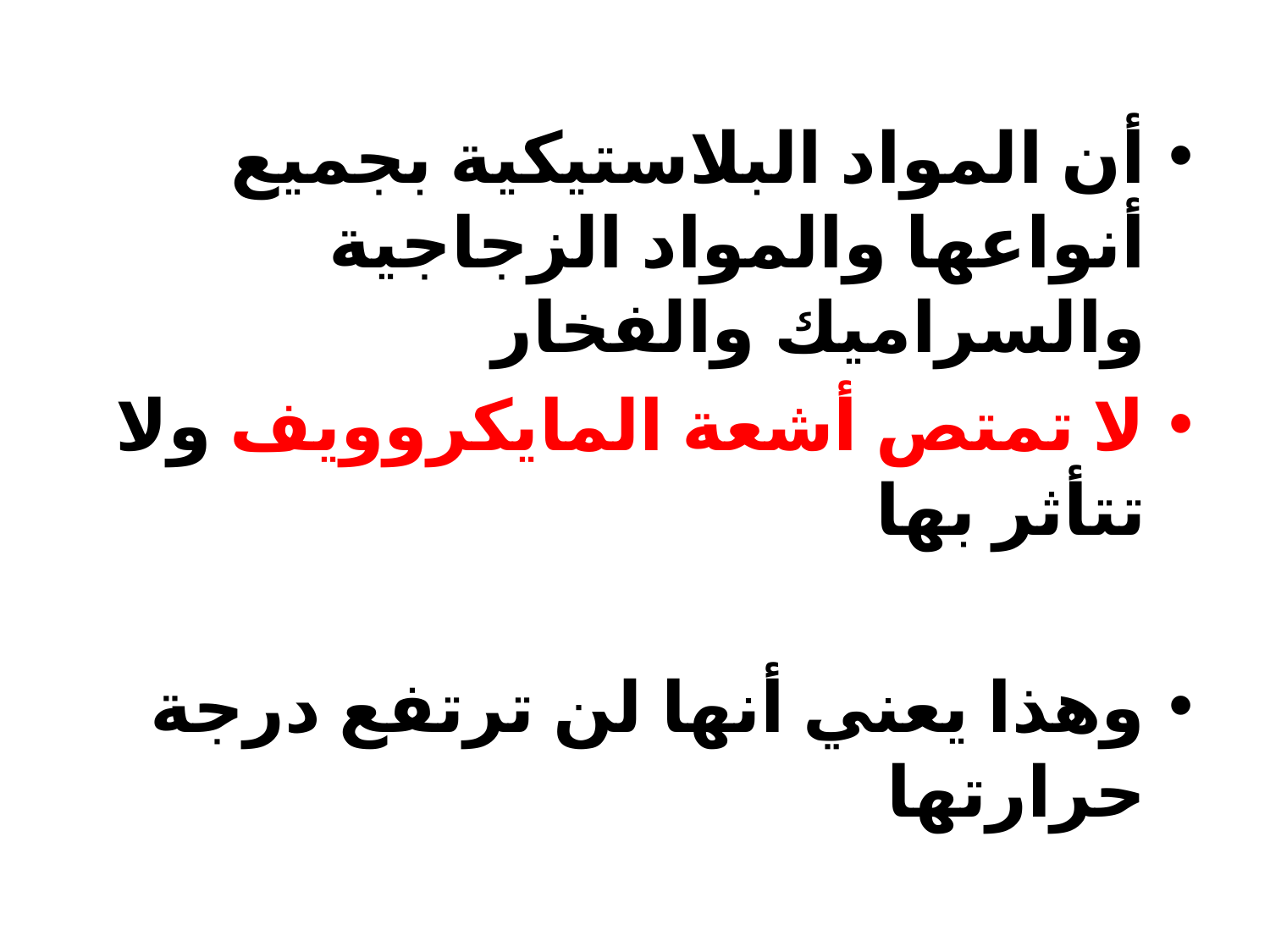

أن المواد البلاستيكية بجميع أنواعها والمواد الزجاجية والسراميك والفخار
لا تمتص أشعة المايكروويف ولا تتأثر بها

وهذا يعني أنها لن ترتفع درجة حرارتها